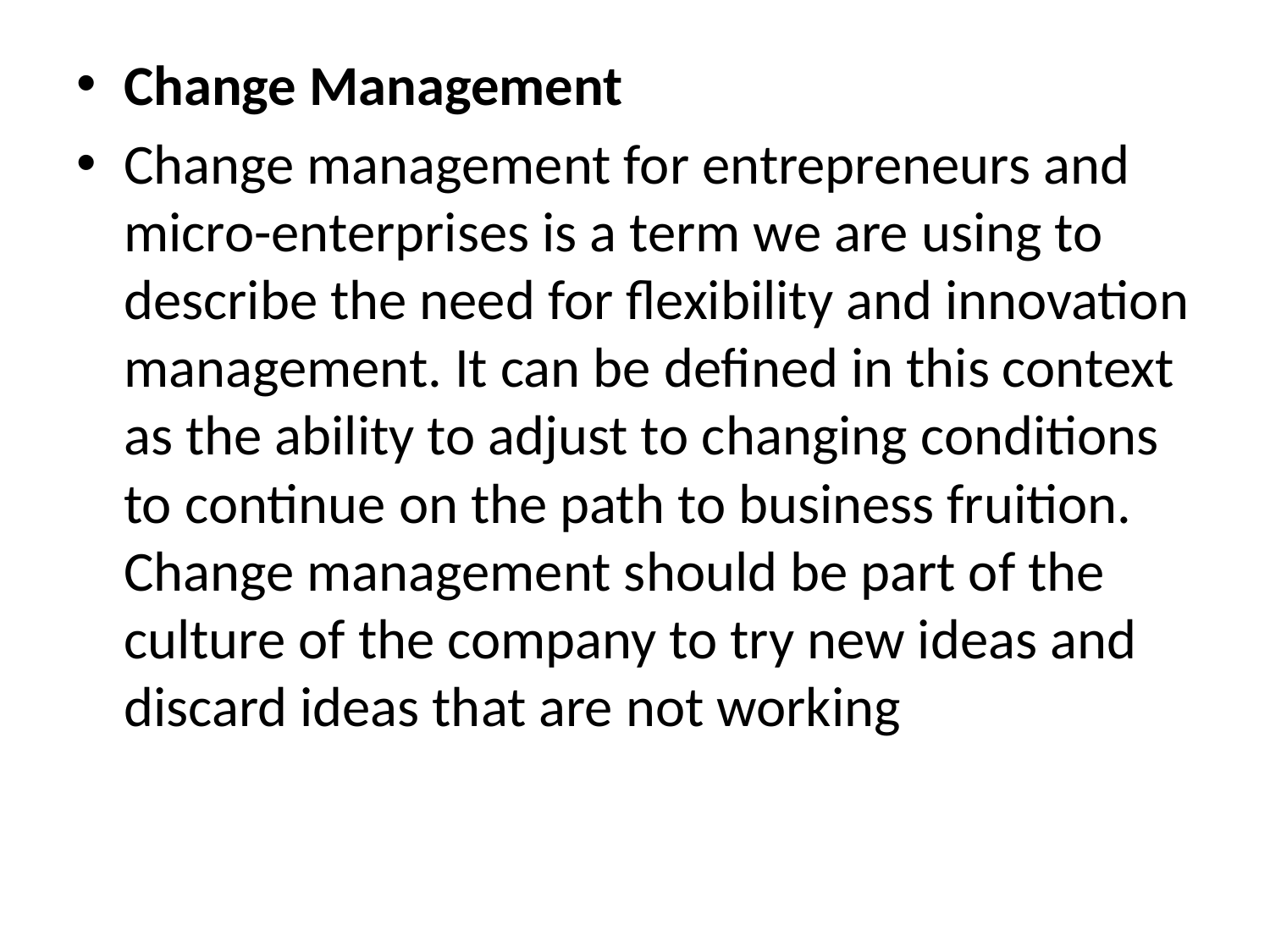

#
Change Management
Change management for entrepreneurs and micro-enterprises is a term we are using to describe the need for flexibility and innovation management. It can be defined in this context as the ability to adjust to changing conditions to continue on the path to business fruition. Change management should be part of the culture of the company to try new ideas and discard ideas that are not working